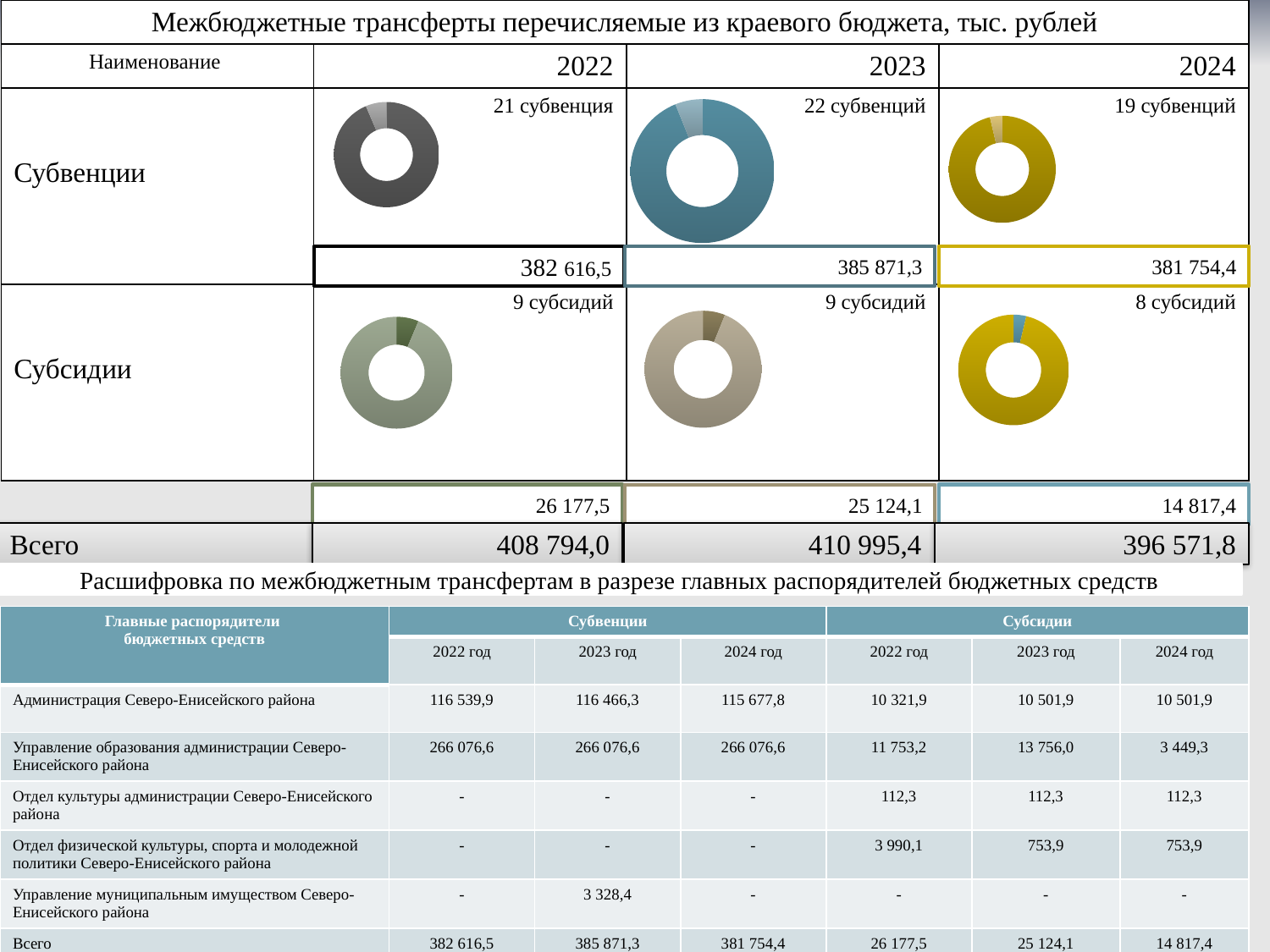

| Межбюджетные трансферты перечисляемые из краевого бюджета, тыс. рублей |  |  |  |
| --- | --- | --- | --- |
| Наименование | 2022 | 2023 | 2024 |
| Субвенции | 21 субвенция | 22 субвенций | 19 субвенций |
| Субсидии | 9 субсидий | 9 субсидий | 8 субсидий |

### Chart

| Category | Продажи |
|---|---|
| субвенции | 382616.5 |
| субсидии | 26177.5 |

### Chart

| Category | Продажи |
|---|---|
| субвенции | 385871.3 |
| субсидии | 25124.1 |

### Chart

| Category | Столбец1 |
|---|---|
| субвенции | 381754.4 |
| субсидии | 14817.4 |
382 616,5
385 871,3
381 754,4

### Chart

| Category | Продажи |
|---|---|
| субсидии | 14817.4 |
| субвенции | 381754.4 |

### Chart

| Category | Продажи |
|---|---|
| субсидии | 25124.1 |
| субс | 385871.3 |

### Chart

| Category | Продажи |
|---|---|
| субсидии | 26177.5 |
| субвенции | 382616.5 |
26 177,5
14 817,4
25 124,1
Всего
408 794,0
396 571,8
410 995,4
Расшифровка по межбюджетным трансфертам в разрезе главных распорядителей бюджетных средств
| Главные распорядители бюджетных средств | Субвенции |  |  | Субсидии |  |  |
| --- | --- | --- | --- | --- | --- | --- |
|  | 2022 год | 2023 год | 2024 год | 2022 год | 2023 год | 2024 год |
| Администрация Северо-Енисейского района | 116 539,9 | 116 466,3 | 115 677,8 | 10 321,9 | 10 501,9 | 10 501,9 |
| Управление образования администрации Северо-Енисейского района | 266 076,6 | 266 076,6 | 266 076,6 | 11 753,2 | 13 756,0 | 3 449,3 |
| Отдел культуры администрации Северо-Енисейского района | - | - | - | 112,3 | 112,3 | 112,3 |
| Отдел физической культуры, спорта и молодежной политики Северо-Енисейского района | - | - | - | 3 990,1 | 753,9 | 753,9 |
| Управление муниципальным имуществом Северо-Енисейского района | - | 3 328,4 | - | - | - | - |
| Всего | 382 616,5 | 385 871,3 | 381 754,4 | 26 177,5 | 25 124,1 | 14 817,4 |